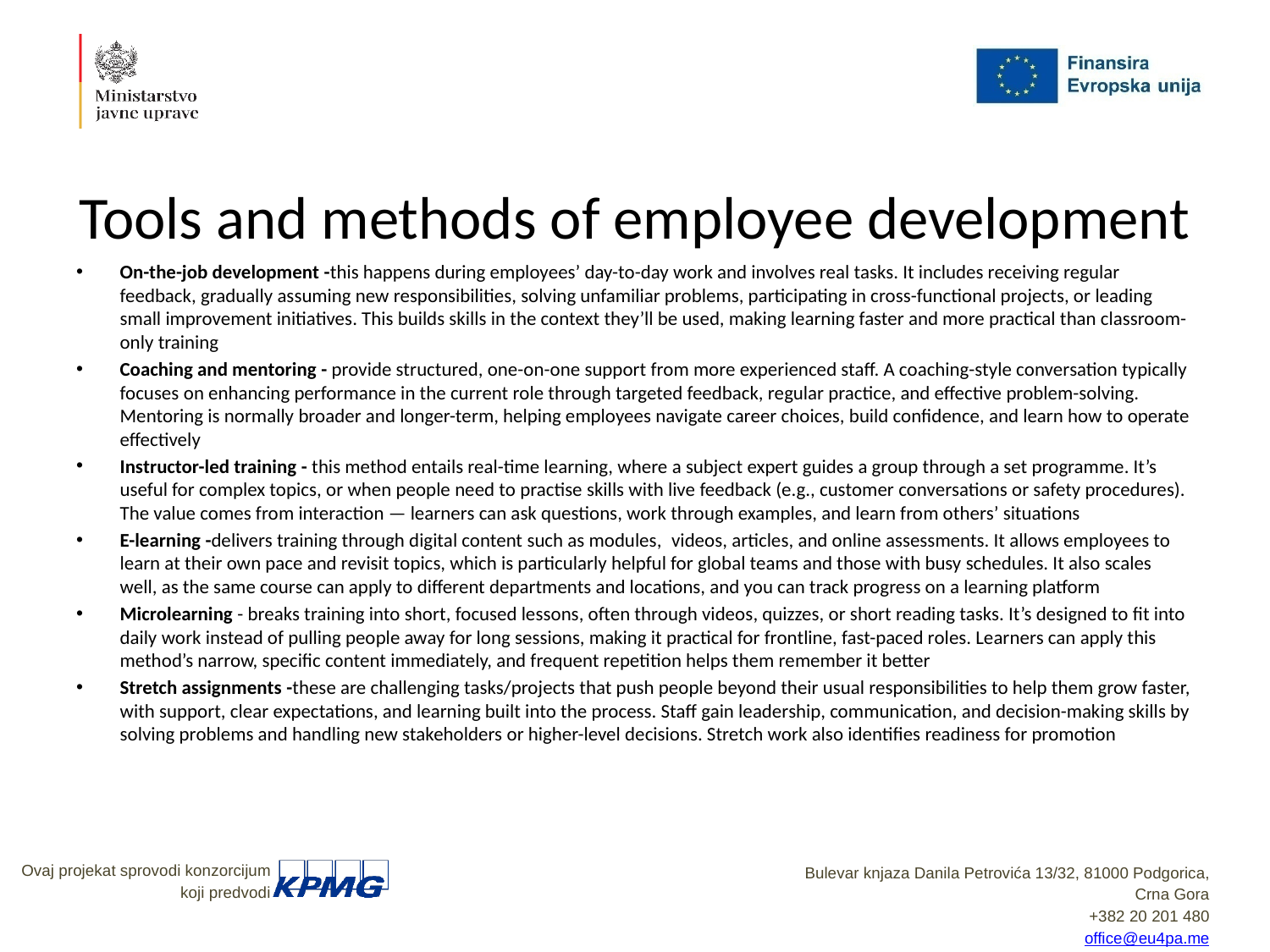

# Tools and methods of employee development
On-the-job development -this happens during employees’ day-to-day work and involves real tasks. It includes receiving regular feedback, gradually assuming new responsibilities, solving unfamiliar problems, participating in cross-functional projects, or leading small improvement initiatives. This builds skills in the context they’ll be used, making learning faster and more practical than classroom-only training
Coaching and mentoring - provide structured, one-on-one support from more experienced staff. A coaching-style conversation typically focuses on enhancing performance in the current role through targeted feedback, regular practice, and effective problem-solving. Mentoring is normally broader and longer-term, helping employees navigate career choices, build confidence, and learn how to operate effectively
Instructor-led training - this method entails real-time learning, where a subject expert guides a group through a set programme. It’s useful for complex topics, or when people need to practise skills with live feedback (e.g., customer conversations or safety procedures). The value comes from interaction — learners can ask questions, work through examples, and learn from others’ situations
E-learning -delivers training through digital content such as modules,  videos, articles, and online assessments. It allows employees to learn at their own pace and revisit topics, which is particularly helpful for global teams and those with busy schedules. It also scales well, as the same course can apply to different departments and locations, and you can track progress on a learning platform
Microlearning - breaks training into short, focused lessons, often through videos, quizzes, or short reading tasks. It’s designed to fit into daily work instead of pulling people away for long sessions, making it practical for frontline, fast-paced roles. Learners can apply this method’s narrow, specific content immediately, and frequent repetition helps them remember it better
Stretch assignments -these are challenging tasks/projects that push people beyond their usual responsibilities to help them grow faster, with support, clear expectations, and learning built into the process. Staff gain leadership, communication, and decision-making skills by solving problems and handling new stakeholders or higher-level decisions. Stretch work also identifies readiness for promotion